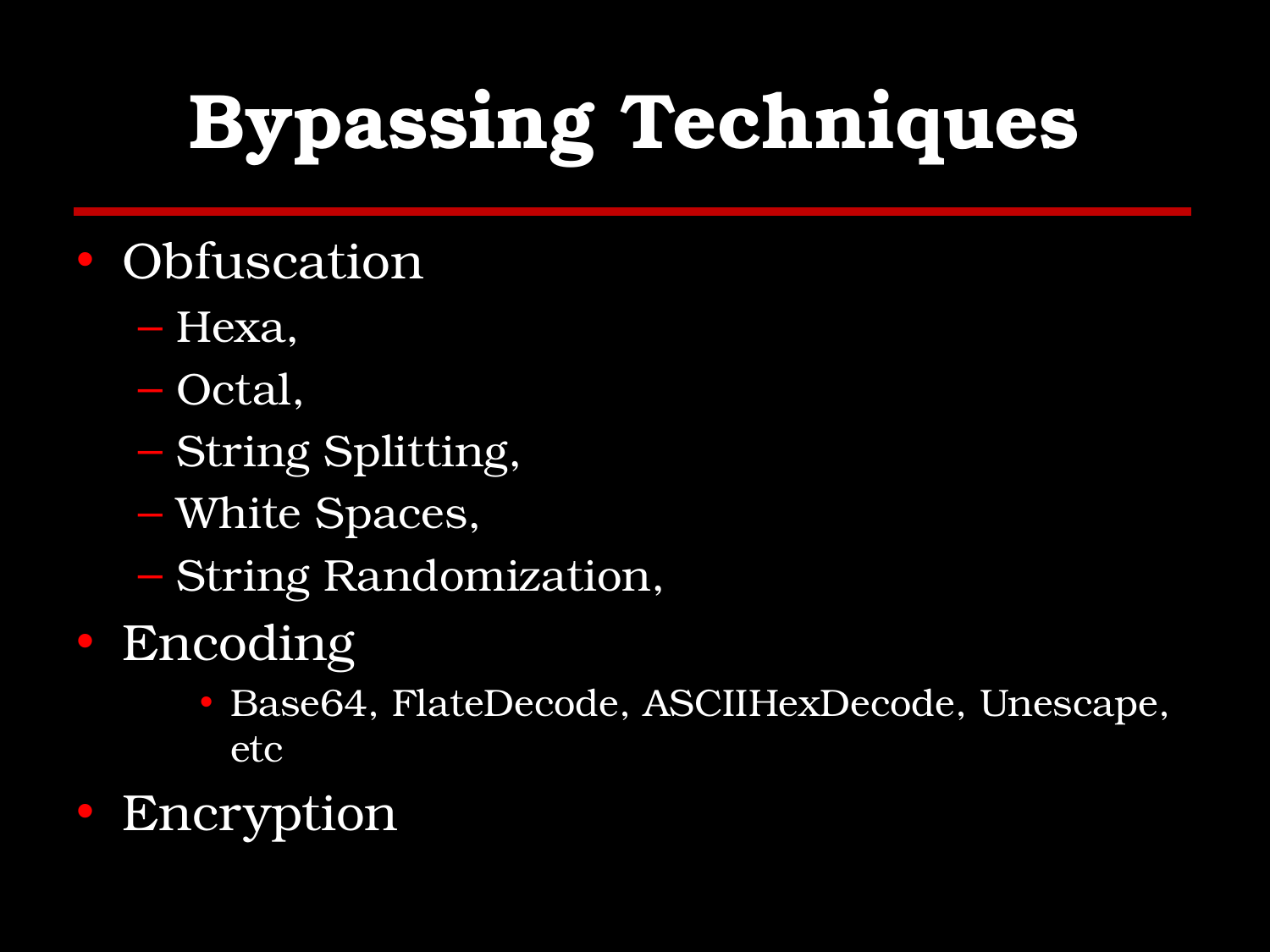

# Bypassing Techniques
Obfuscation
Hexa,
Octal,
String Splitting,
White Spaces,
String Randomization,
Encoding
Base64, FlateDecode, ASCIIHexDecode, Unescape, etc
Encryption